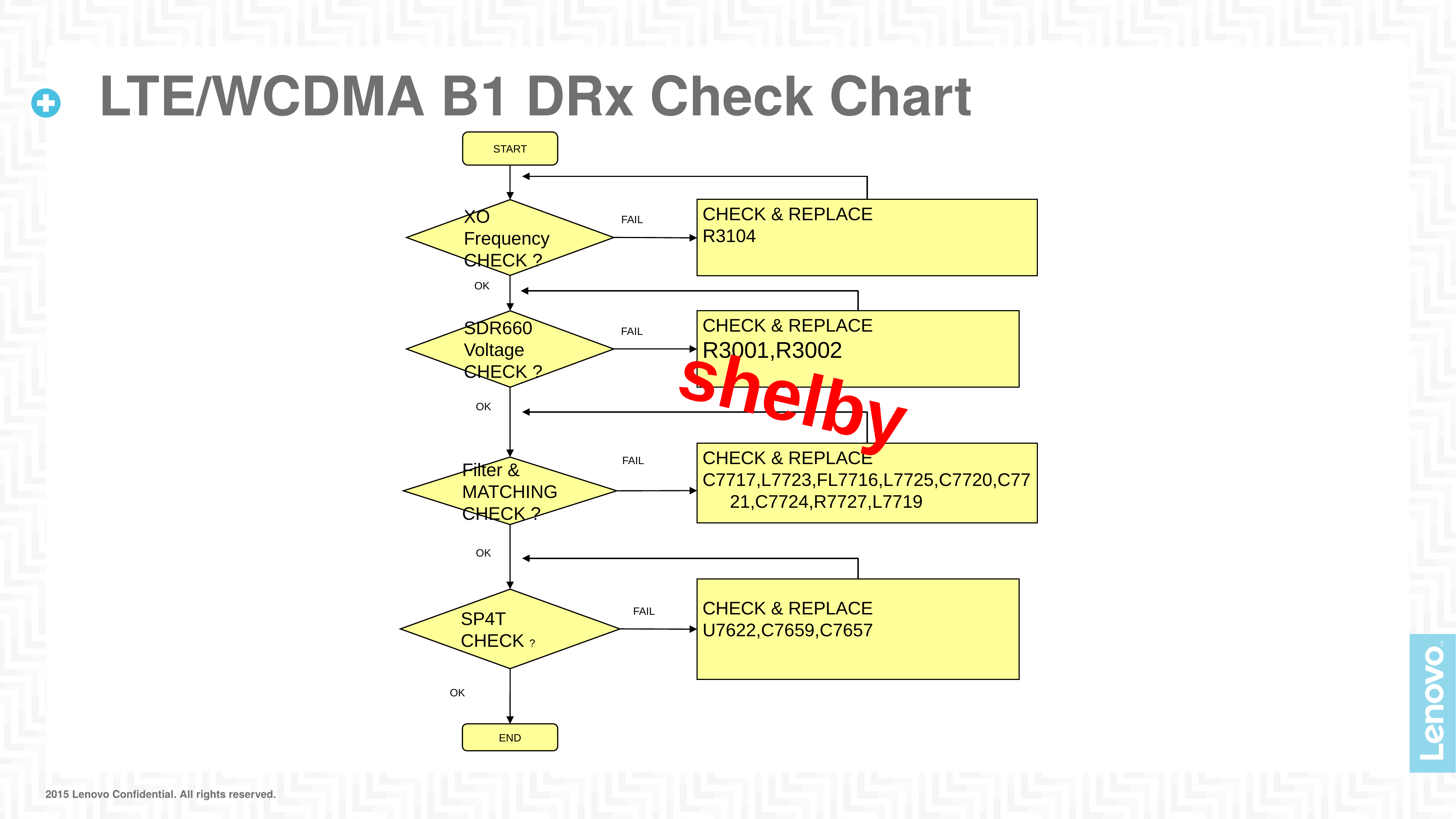

# LTE/WCDMA B1 DRx Check Chart
START
CHECK & REPLACE
R3104

XO Frequency
CHECK ?

FAIL
OK

SDR660 Voltage CHECK ?

CHECK & REPLACE
R3001,R3002
FAIL
OK
CHECK & REPLACE
C7717,L7723,FL7716,L7725,C7720,C7721,C7724,R7727,L7719

FAIL
Filter &  MATCHING CHECK ?
OK
CHECK & REPLACE
U7622,C7659,C7657

SP4T CHECK ?
FAIL
OK
OK
END
shelby